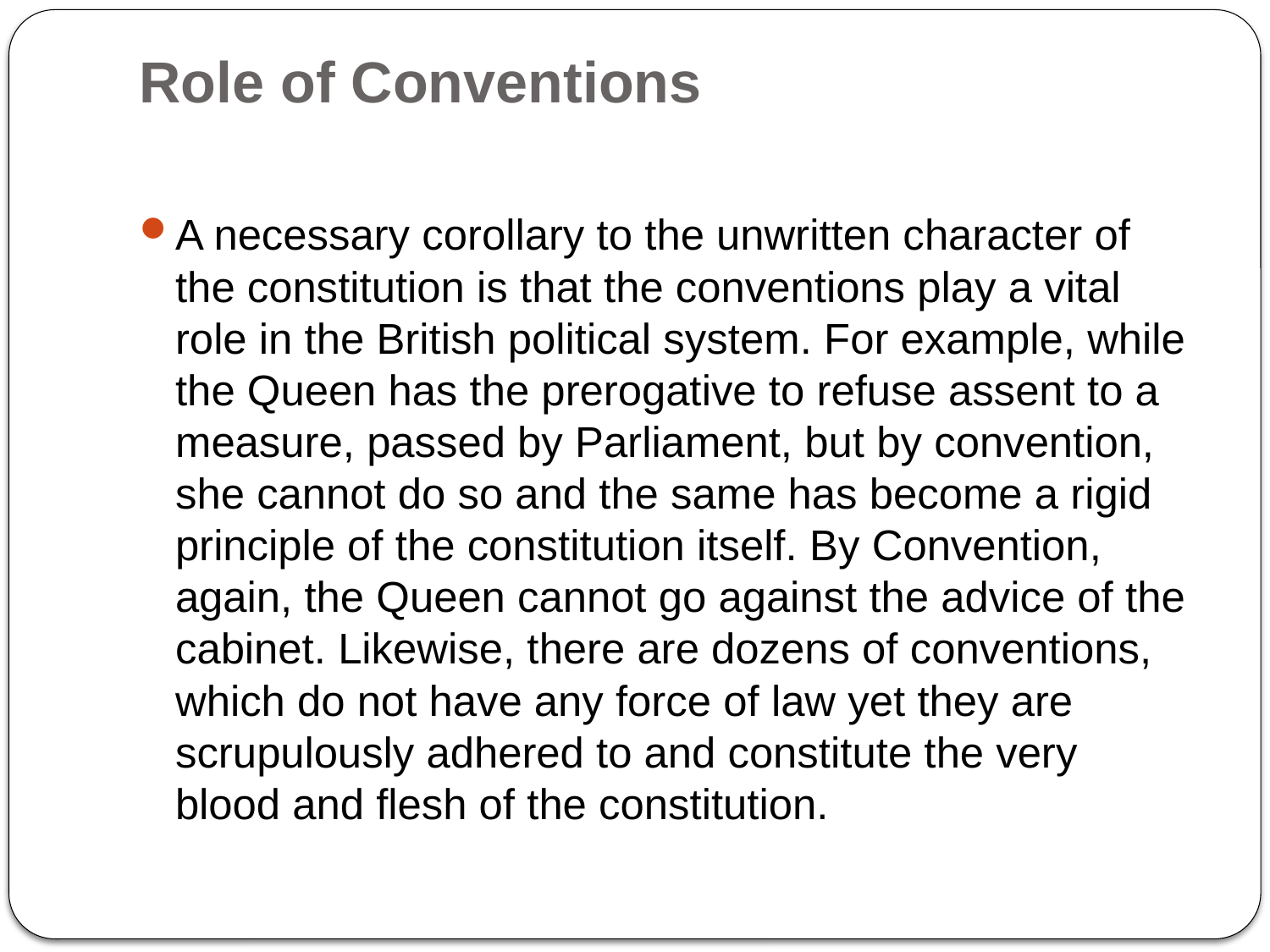

# Role of Conventions
A necessary corollary to the unwritten character of the constitution is that the conventions play a vital role in the British political system. For example, while the Queen has the prerogative to refuse assent to a measure, passed by Parliament, but by convention, she cannot do so and the same has become a rigid principle of the constitution itself. By Convention, again, the Queen cannot go against the advice of the cabinet. Likewise, there are dozens of conventions, which do not have any force of law yet they are scrupulously adhered to and constitute the very blood and flesh of the constitution.